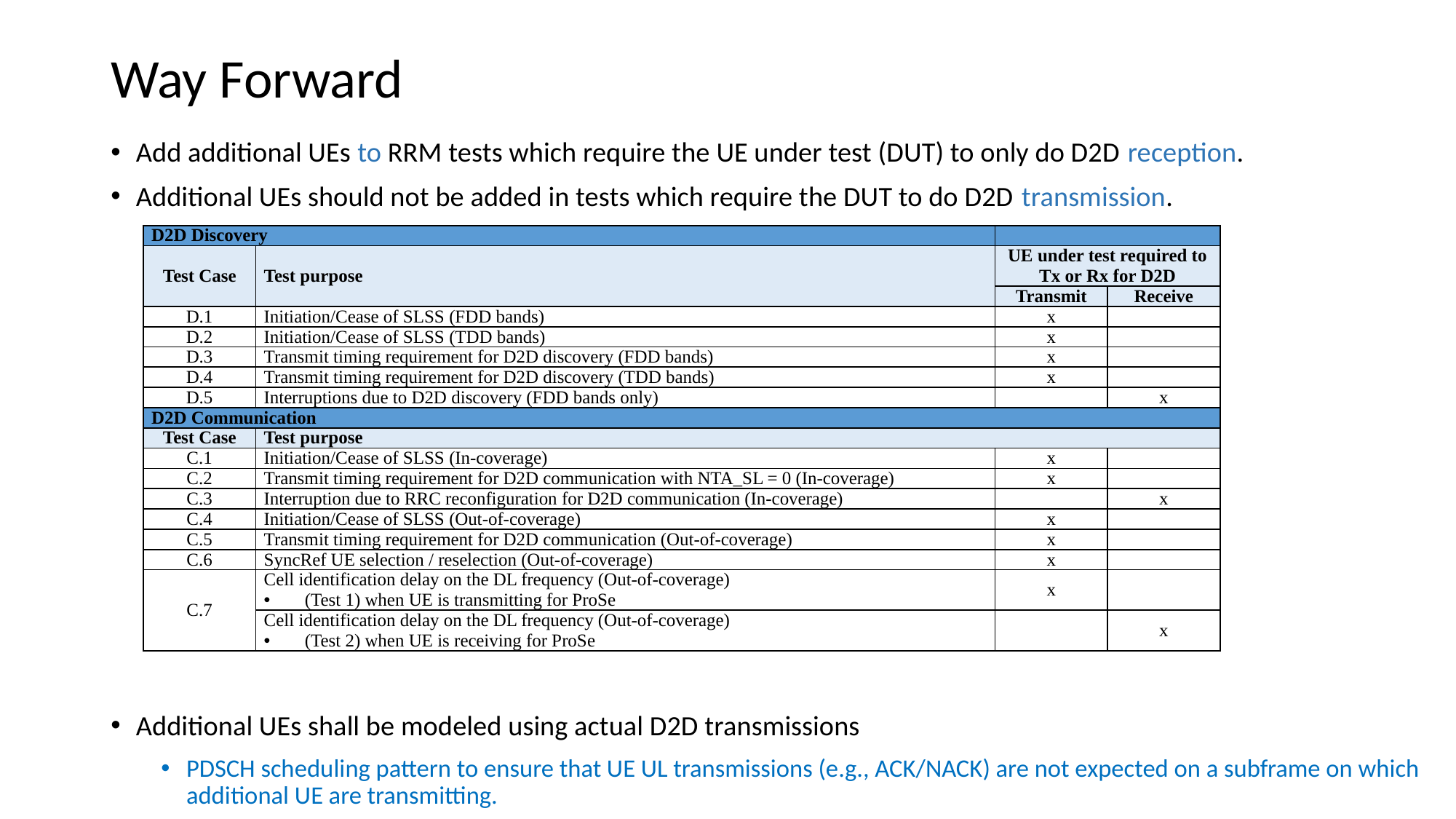

# Way Forward
Add additional UEs to RRM tests which require the UE under test (DUT) to only do D2D reception.
Additional UEs should not be added in tests which require the DUT to do D2D transmission.

Additional UEs shall be modeled using actual D2D transmissions
PDSCH scheduling pattern to ensure that UE UL transmissions (e.g., ACK/NACK) are not expected on a subframe on which additional UE are transmitting.

| D2D Discovery |  |  |  |
| --- | --- | --- | --- |
| Test Case | Test purpose | UE under test required to Tx or Rx for D2D |  |
|  |  | Transmit | Receive |
| D.1 | Initiation/Cease of SLSS (FDD bands) | x |  |
| D.2 | Initiation/Cease of SLSS (TDD bands) | x |  |
| D.3 | Transmit timing requirement for D2D discovery (FDD bands) | x |  |
| D.4 | Transmit timing requirement for D2D discovery (TDD bands) | x |  |
| D.5 | Interruptions due to D2D discovery (FDD bands only) |  | x |
| D2D Communication |  |  |  |
| Test Case | Test purpose |  |  |
| C.1 | Initiation/Cease of SLSS (In-coverage) | x |  |
| C.2 | Transmit timing requirement for D2D communication with NTA\_SL = 0 (In-coverage) | x |  |
| C.3 | Interruption due to RRC reconfiguration for D2D communication (In-coverage) |  | x |
| C.4 | Initiation/Cease of SLSS (Out-of-coverage) | x |  |
| C.5 | Transmit timing requirement for D2D communication (Out-of-coverage) | x |  |
| C.6 | SyncRef UE selection / reselection (Out-of-coverage) | x |  |
| C.7 | Cell identification delay on the DL frequency (Out-of-coverage) (Test 1) when UE is transmitting for ProSe | x |  |
|  | Cell identification delay on the DL frequency (Out-of-coverage) (Test 2) when UE is receiving for ProSe |  | x |